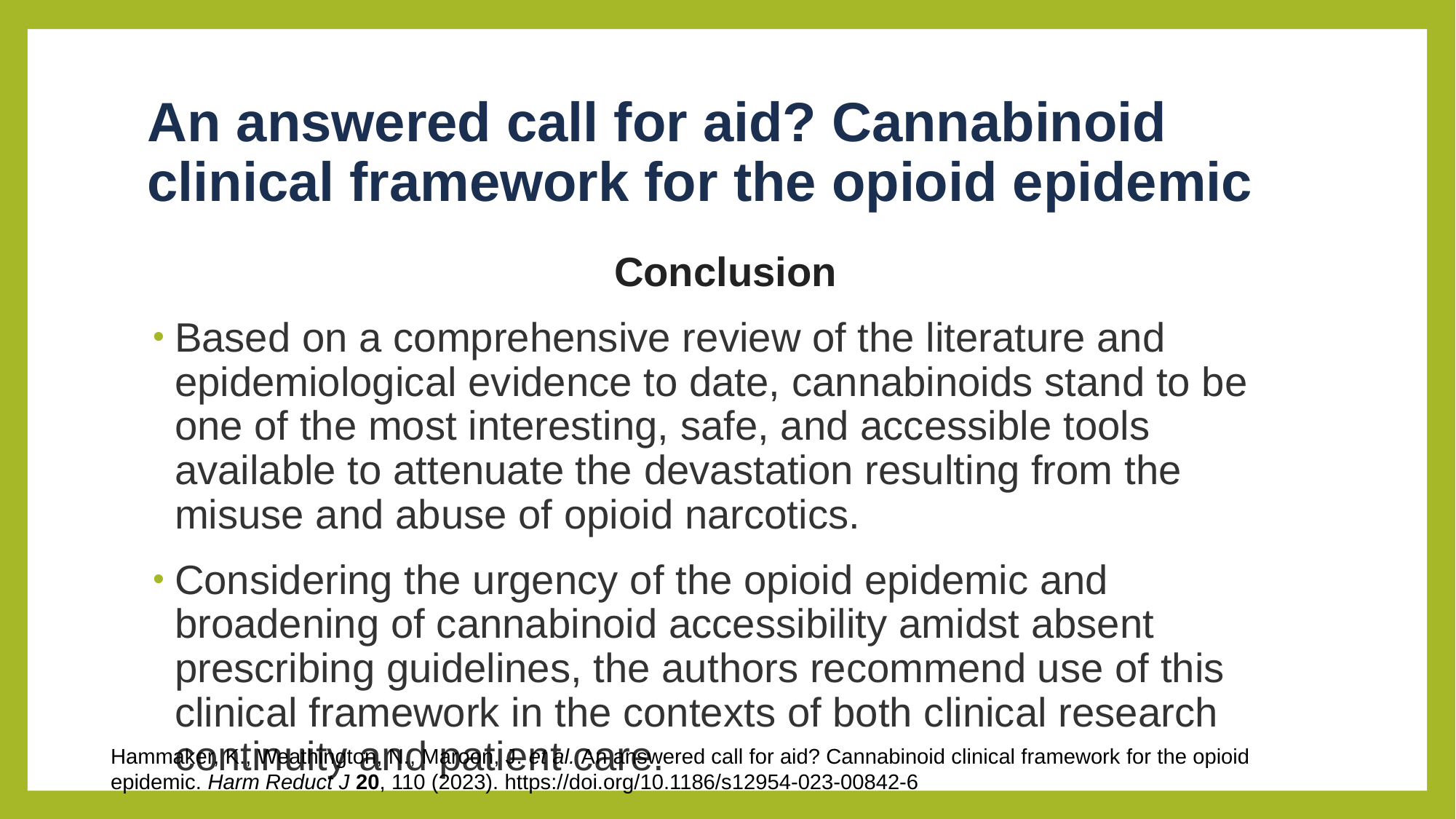

# An answered call for aid? Cannabinoid clinical framework for the opioid epidemic
Conclusion
Based on a comprehensive review of the literature and epidemiological evidence to date, cannabinoids stand to be one of the most interesting, safe, and accessible tools available to attenuate the devastation resulting from the misuse and abuse of opioid narcotics.
Considering the urgency of the opioid epidemic and broadening of cannabinoid accessibility amidst absent prescribing guidelines, the authors recommend use of this clinical framework in the contexts of both clinical research continuity and patient care.
Hammaker, K., Weathington, N., Maroon, J. et al. An answered call for aid? Cannabinoid clinical framework for the opioid epidemic. Harm Reduct J 20, 110 (2023). https://doi.org/10.1186/s12954-023-00842-6